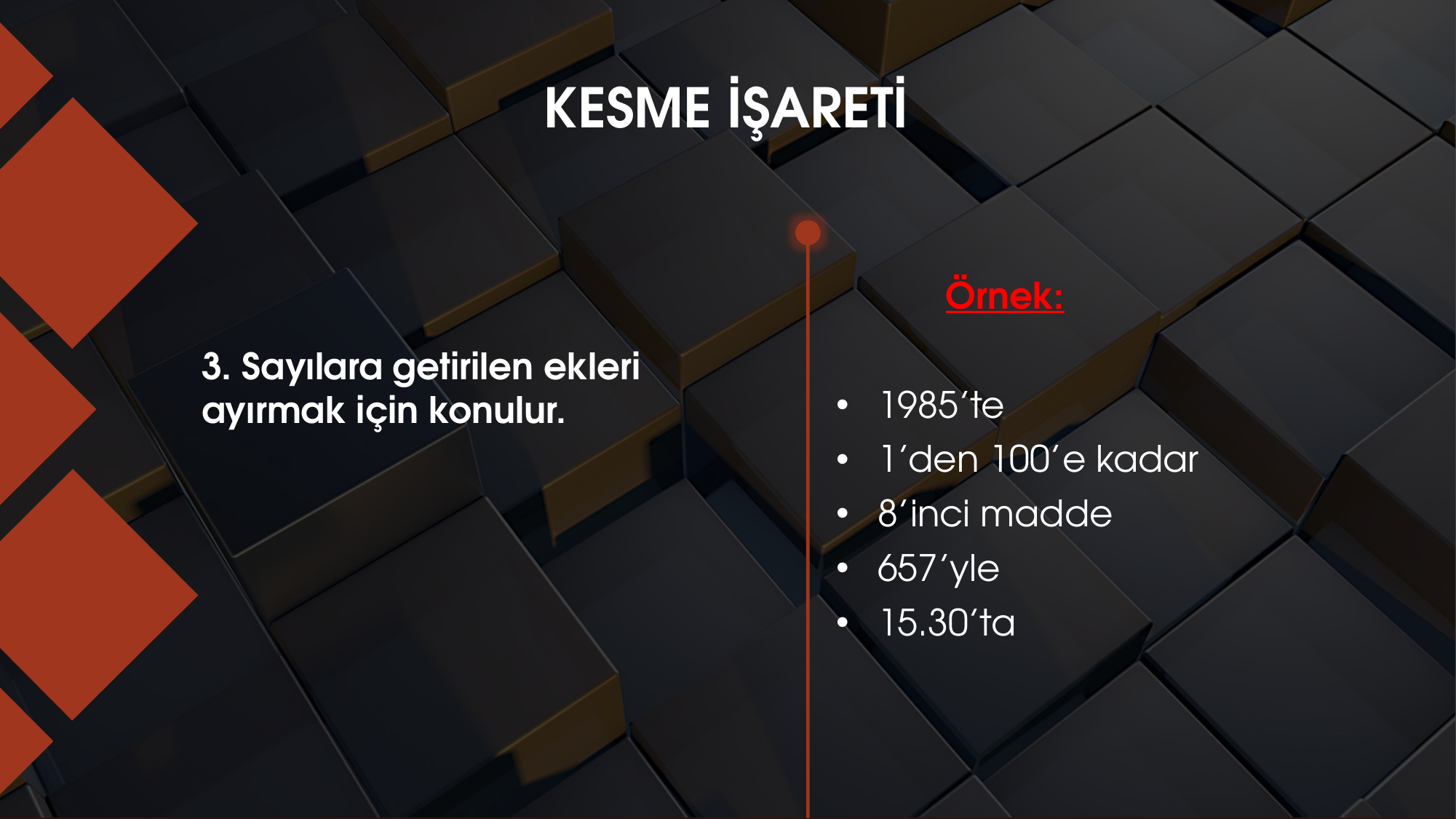

# KESME İŞARETİ

	Örnek:

1985’te
1’den 100’e kadar
8’inci madde
657’yle
15.30’ta

3. Sayılara getirilen ekleri ayırmak için konulur.